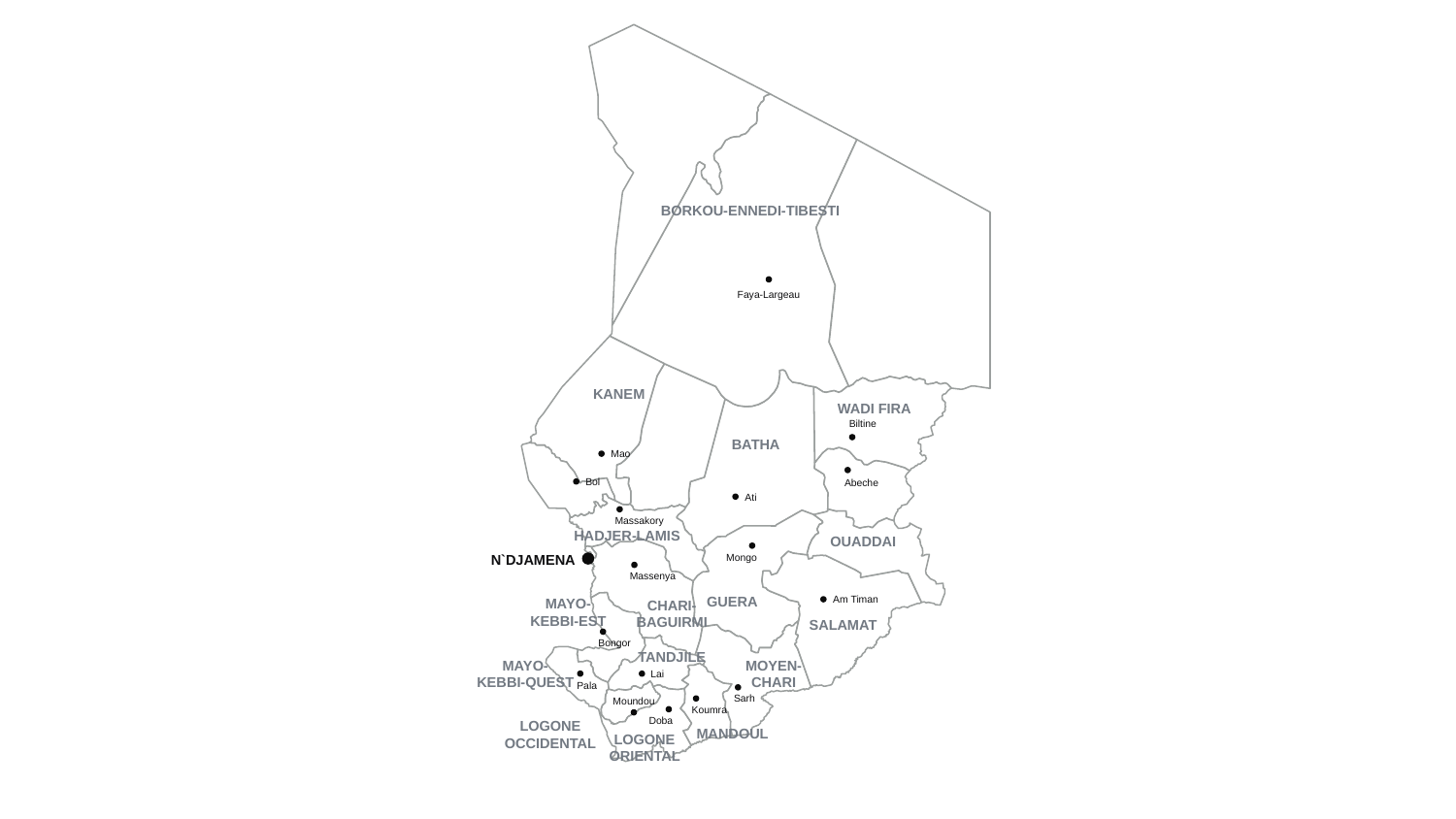

BORKOU-ENNEDI-TIBESTI

Faya-Largeau
KANEM
WADI FIRA
Biltine

BATHA
Mao

Abeche
Bol

Ati

Massakory
HADJER-LAMIS
OUADDAI

Mongo
N`DJAMENA

Massenya
GUERA
Am Timan

MAYO-
KEBBI-EST
CHARI-
BAGUIRMI
SALAMAT

Bongor
TANDJILE
MAYO-
KEBBI-QUEST
MOYEN-CHARI
Lai

Pala

Sarh
Moundou

Koumra

Doba
LOGONE
OCCIDENTAL
MANDOUL
LOGONE
ORIENTAL